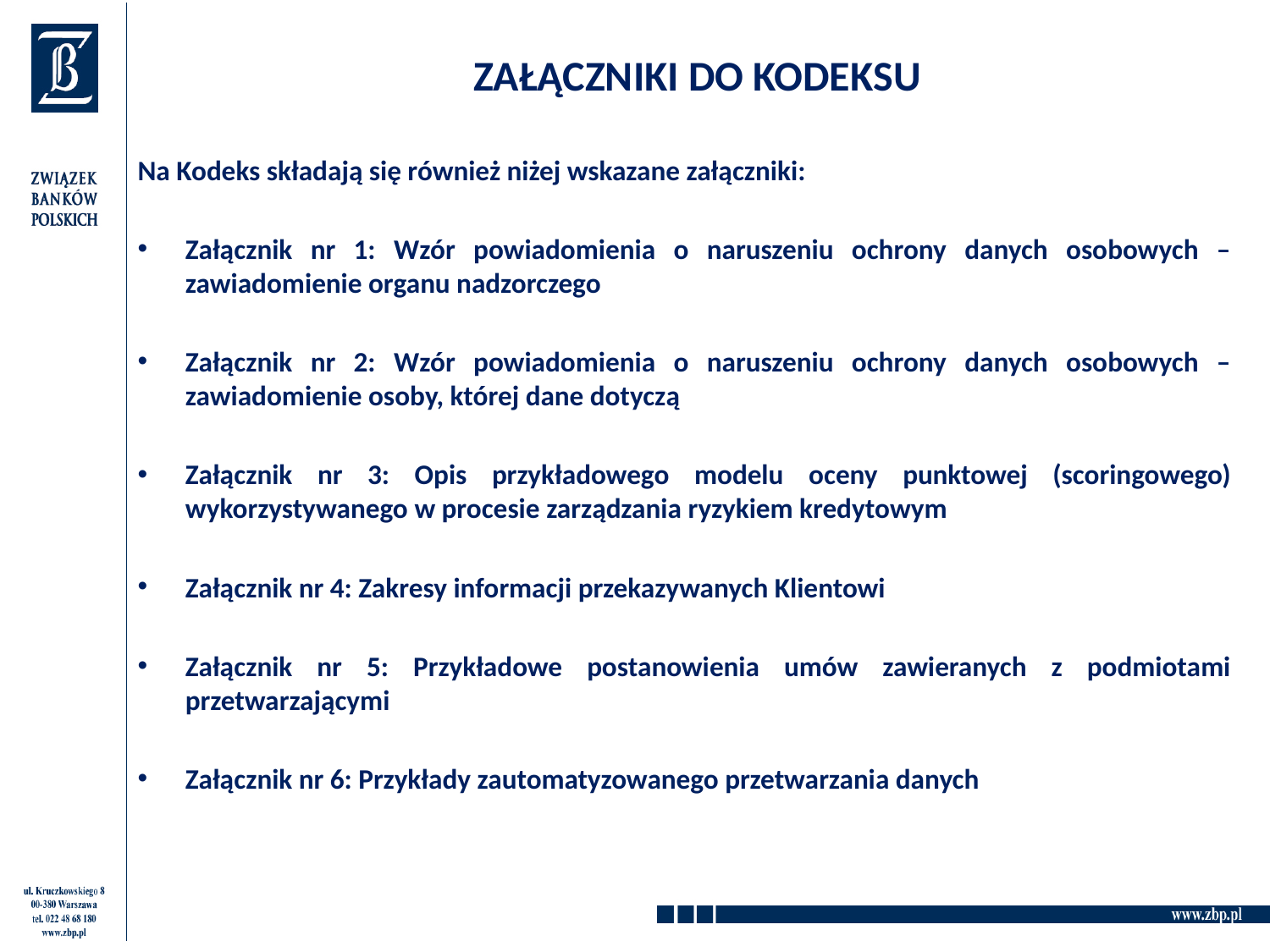

# ZAŁĄCZNIKI DO KODEKSU
Na Kodeks składają się również niżej wskazane załączniki:

Załącznik nr 1: Wzór powiadomienia o naruszeniu ochrony danych osobowych – zawiadomienie organu nadzorczego

Załącznik nr 2: Wzór powiadomienia o naruszeniu ochrony danych osobowych – zawiadomienie osoby, której dane dotyczą

Załącznik nr 3: Opis przykładowego modelu oceny punktowej (scoringowego) wykorzystywanego w procesie zarządzania ryzykiem kredytowym

Załącznik nr 4: Zakresy informacji przekazywanych Klientowi

Załącznik nr 5: Przykładowe postanowienia umów zawieranych z podmiotami przetwarzającymi

Załącznik nr 6: Przykłady zautomatyzowanego przetwarzania danych